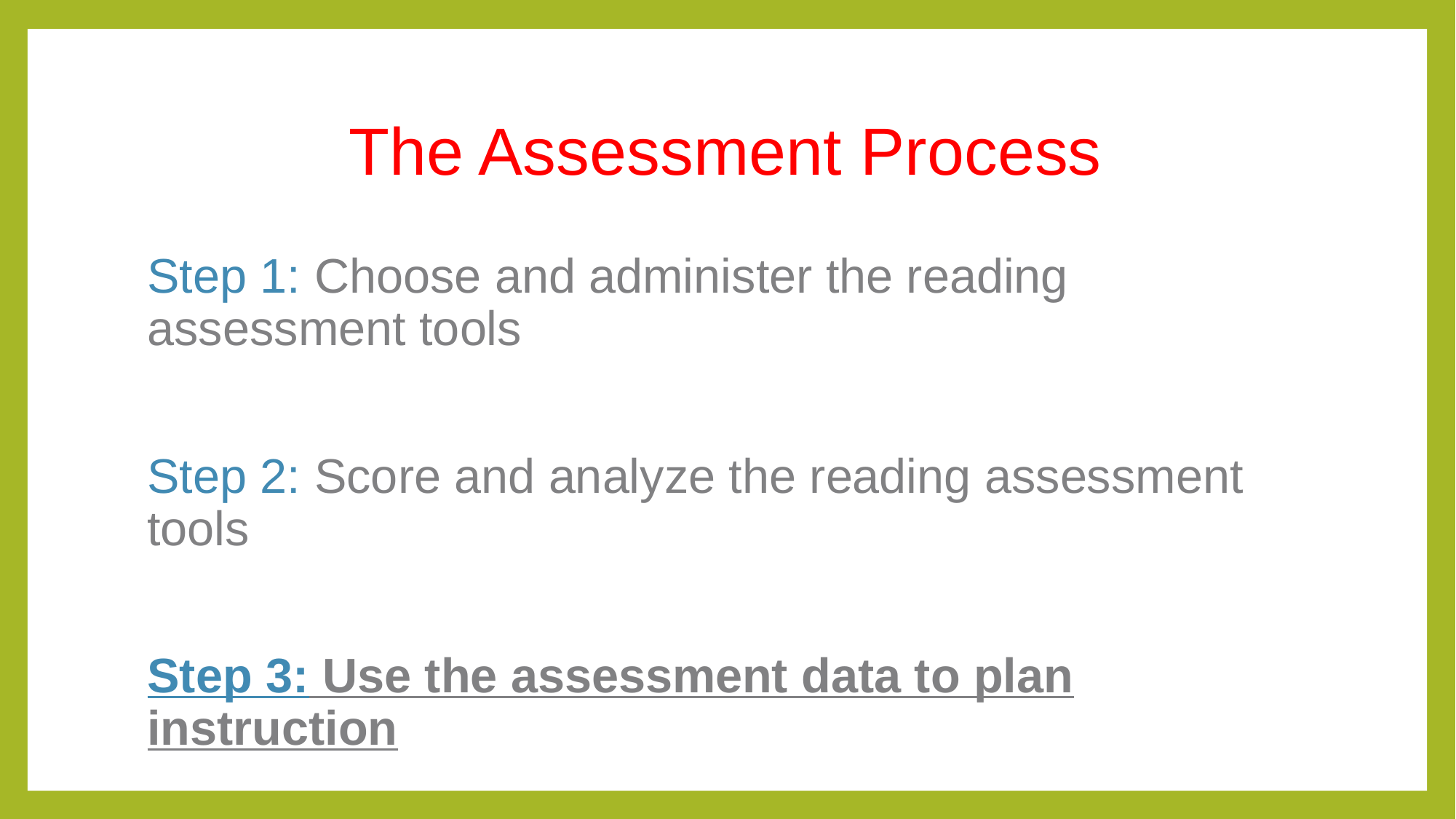

# The Assessment Process
Step 1: Choose and administer the reading assessment tools

Step 2: Score and analyze the reading assessment tools

Step 3: Use the assessment data to plan instruction